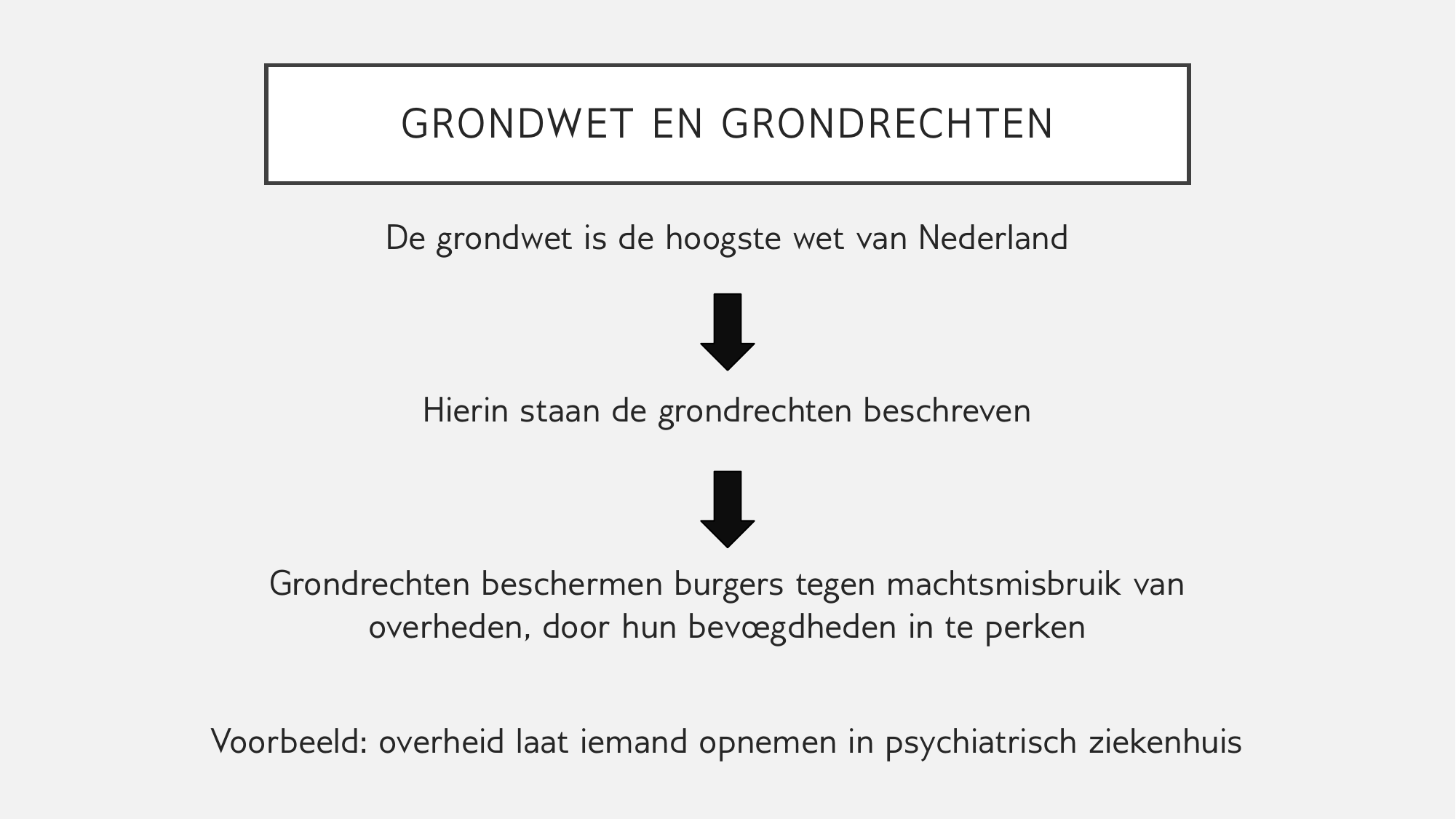

# Grondwet en grondrechten
De grondwet is de hoogste wet van Nederland

Hierin staan de grondrechten beschreven

Grondrechten beschermen burgers tegen machtsmisbruik van overheden, door hun bevoegdheden in te perken

Voorbeeld: overheid laat iemand opnemen in psychiatrisch ziekenhuis